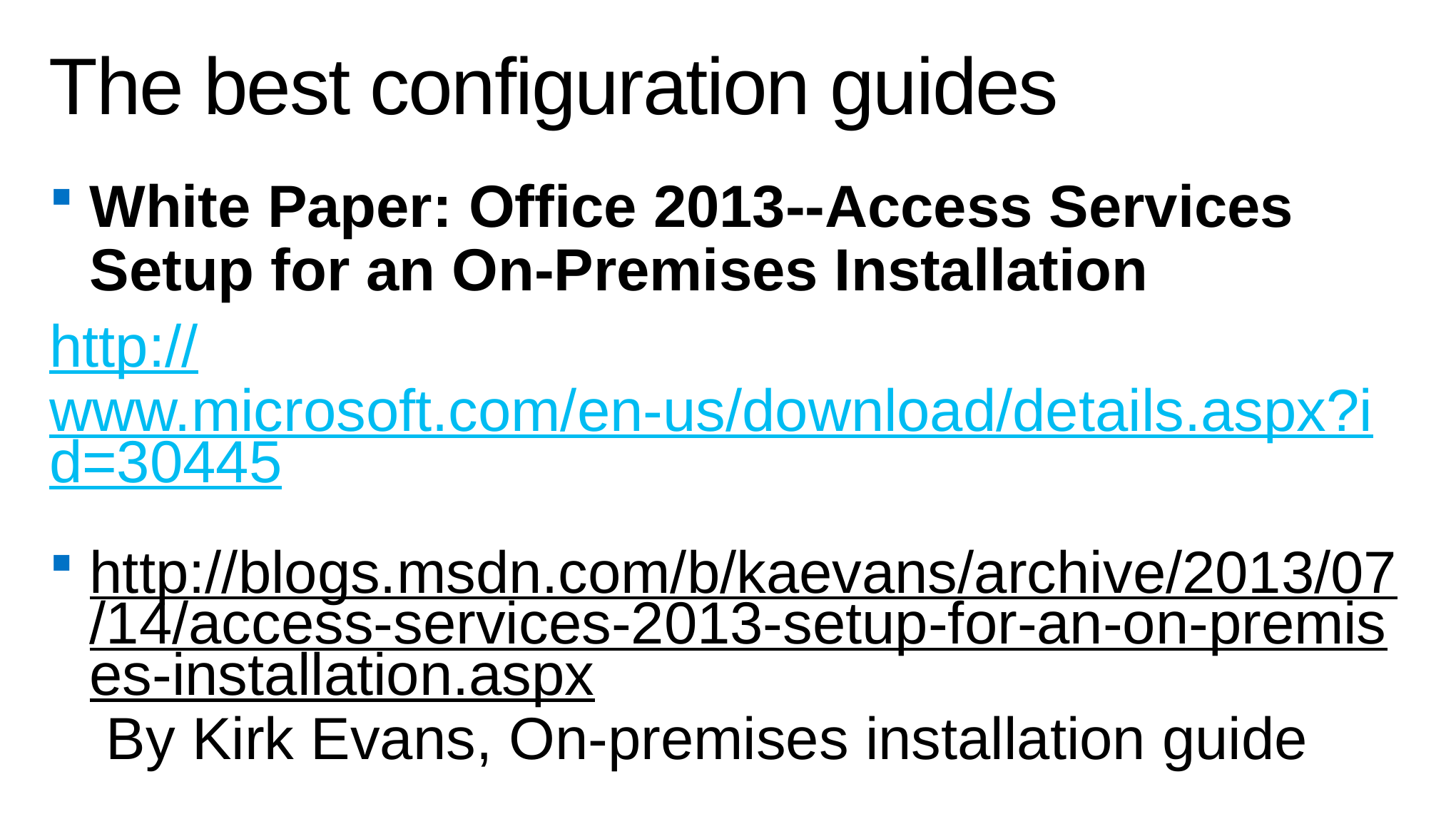

# The best configuration guides
White Paper: Office 2013--Access Services Setup for an On-Premises Installation
http://www.microsoft.com/en-us/download/details.aspx?id=30445

http://blogs.msdn.com/b/kaevans/archive/2013/07/14/access-services-2013-setup-for-an-on-premises-installation.aspx By Kirk Evans, On-premises installation guide